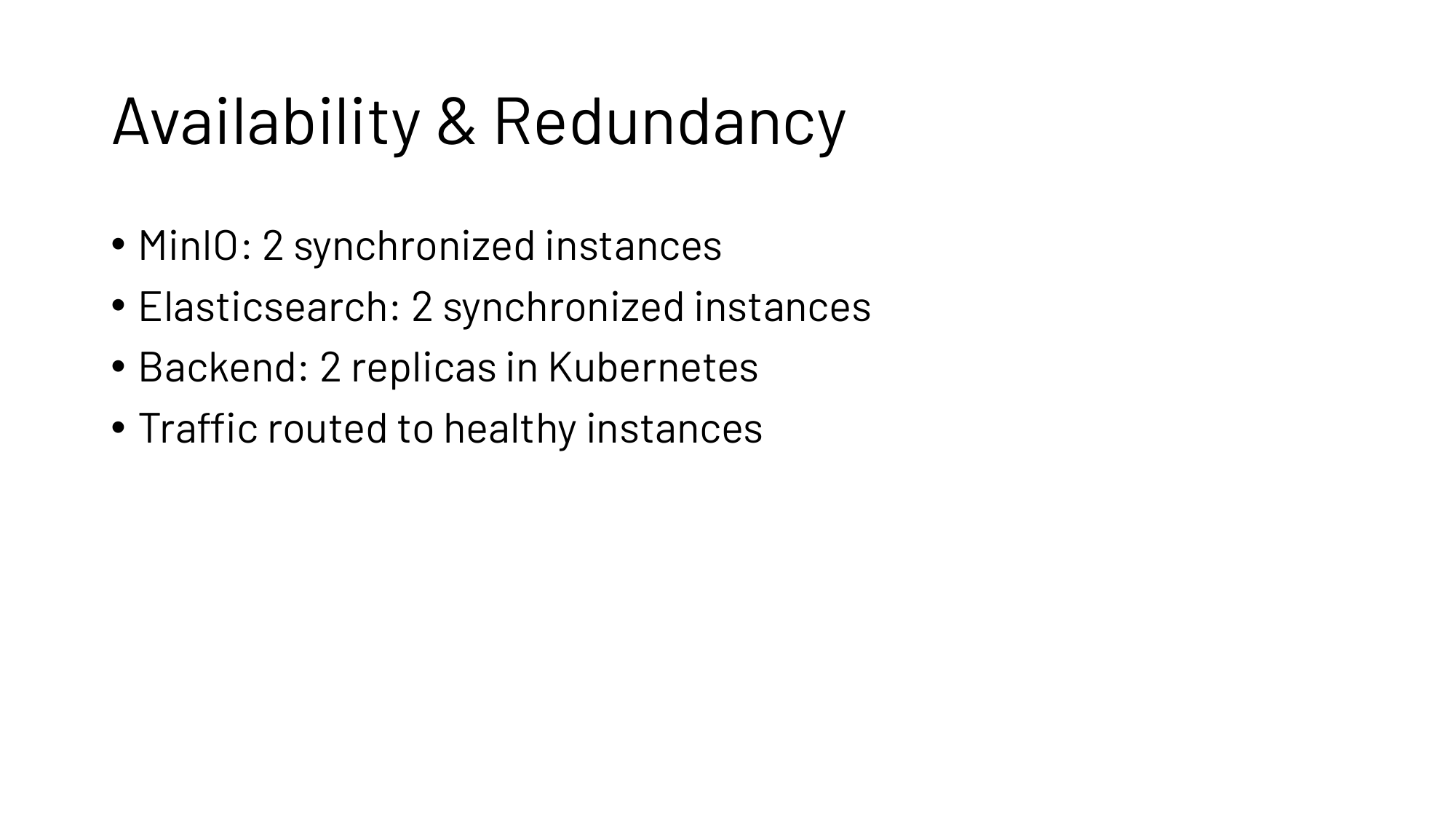

# Availability & Redundancy
MinIO: 2 synchronized instances
Elasticsearch: 2 synchronized instances
Backend: 2 replicas in Kubernetes
Traffic routed to healthy instances